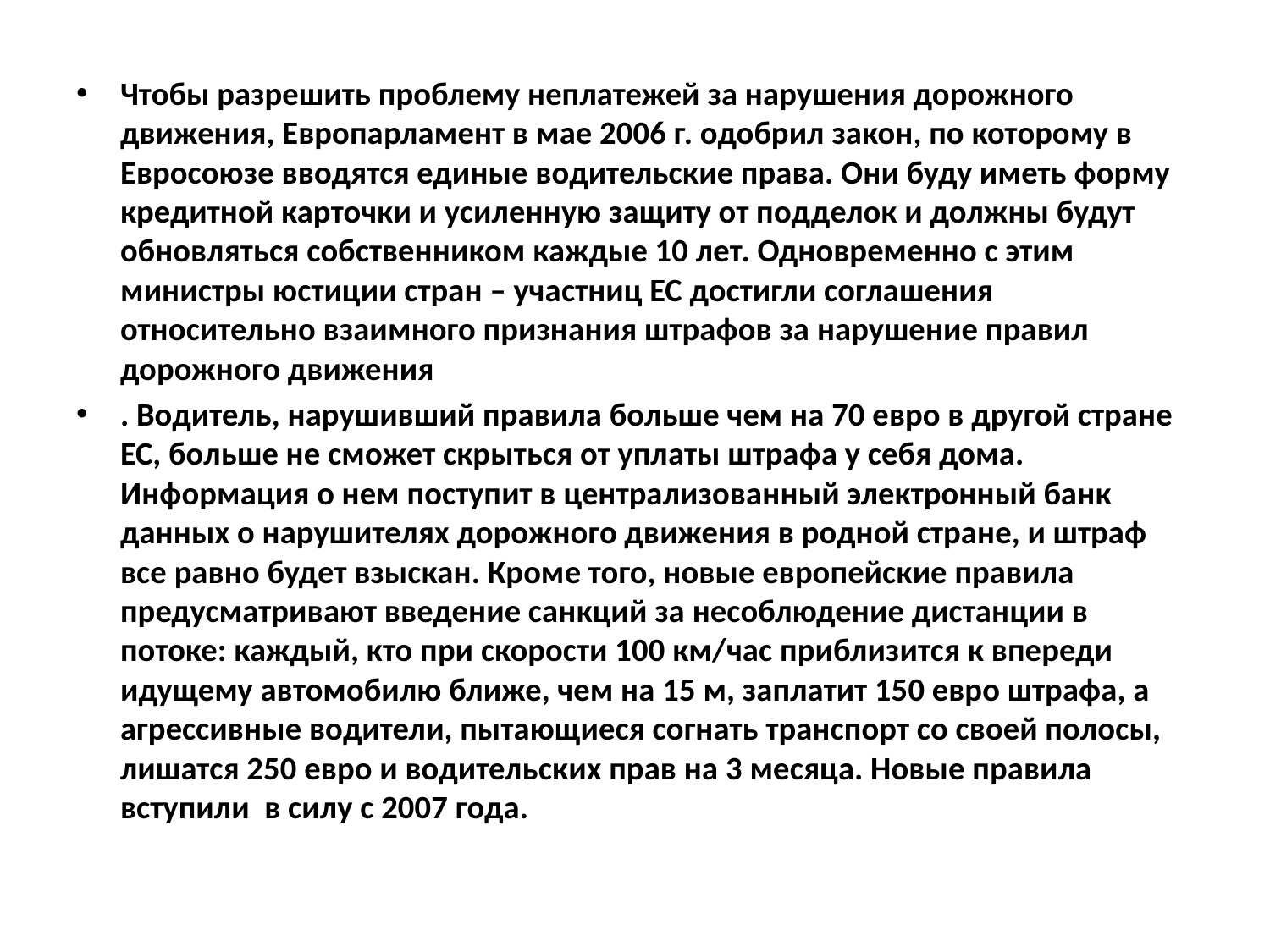

Чтобы разрешить проблему неплатежей за нарушения дорожного движения, Европарламент в мае 2006 г. одобрил закон, по которому в Евросоюзе вводятся единые водительские права. Они буду иметь форму кредитной карточки и усиленную защиту от подделок и должны будут обновляться собственником каждые 10 лет. Одновременно с этим министры юстиции стран – участниц ЕС достигли соглашения относительно взаимного признания штрафов за нарушение правил дорожного движения
. Водитель, нарушивший правила больше чем на 70 евро в другой стране ЕС, больше не сможет скрыться от уплаты штрафа у себя дома. Информация о нем поступит в централизованный электронный банк данных о нарушителях дорожного движения в родной стране, и штраф все равно будет взыскан. Кроме того, новые европейские правила предусматривают введение санкций за несоблюдение дистанции в потоке: каждый, кто при скорости 100 км/час приблизится к впереди идущему автомобилю ближе, чем на 15 м, заплатит 150 евро штрафа, а агрессивные водители, пытающиеся согнать транспорт со своей полосы, лишатся 250 евро и водительских прав на 3 месяца. Новые правила вступили  в силу с 2007 года.